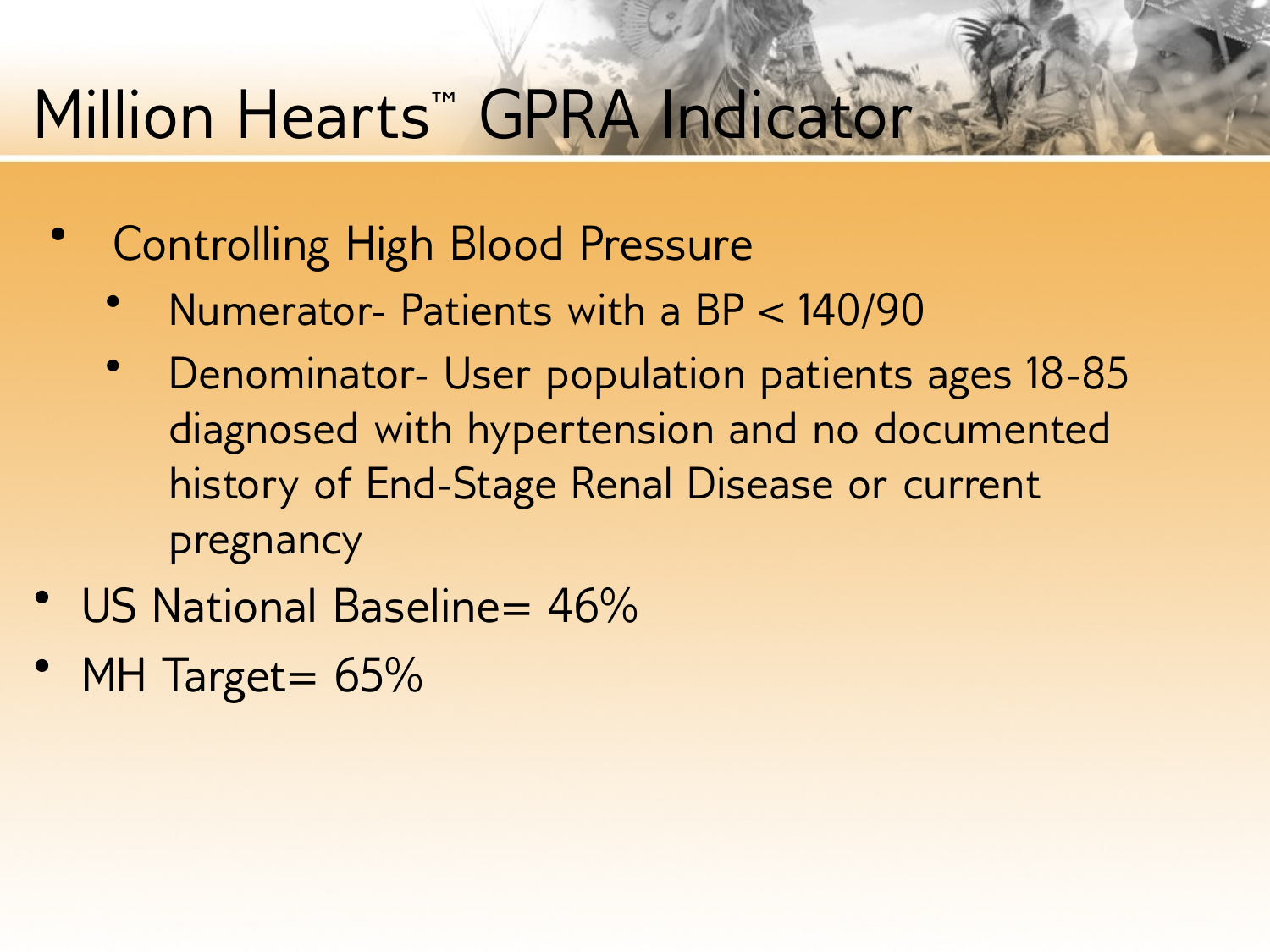

# Million Hearts™ GPRA Indicator

Controlling High Blood Pressure
Numerator- Patients with a BP < 140/90
Denominator- User population patients ages 18-85 diagnosed with hypertension and no documented history of End-Stage Renal Disease or current pregnancy
US National Baseline= 46%
MH Target= 65%